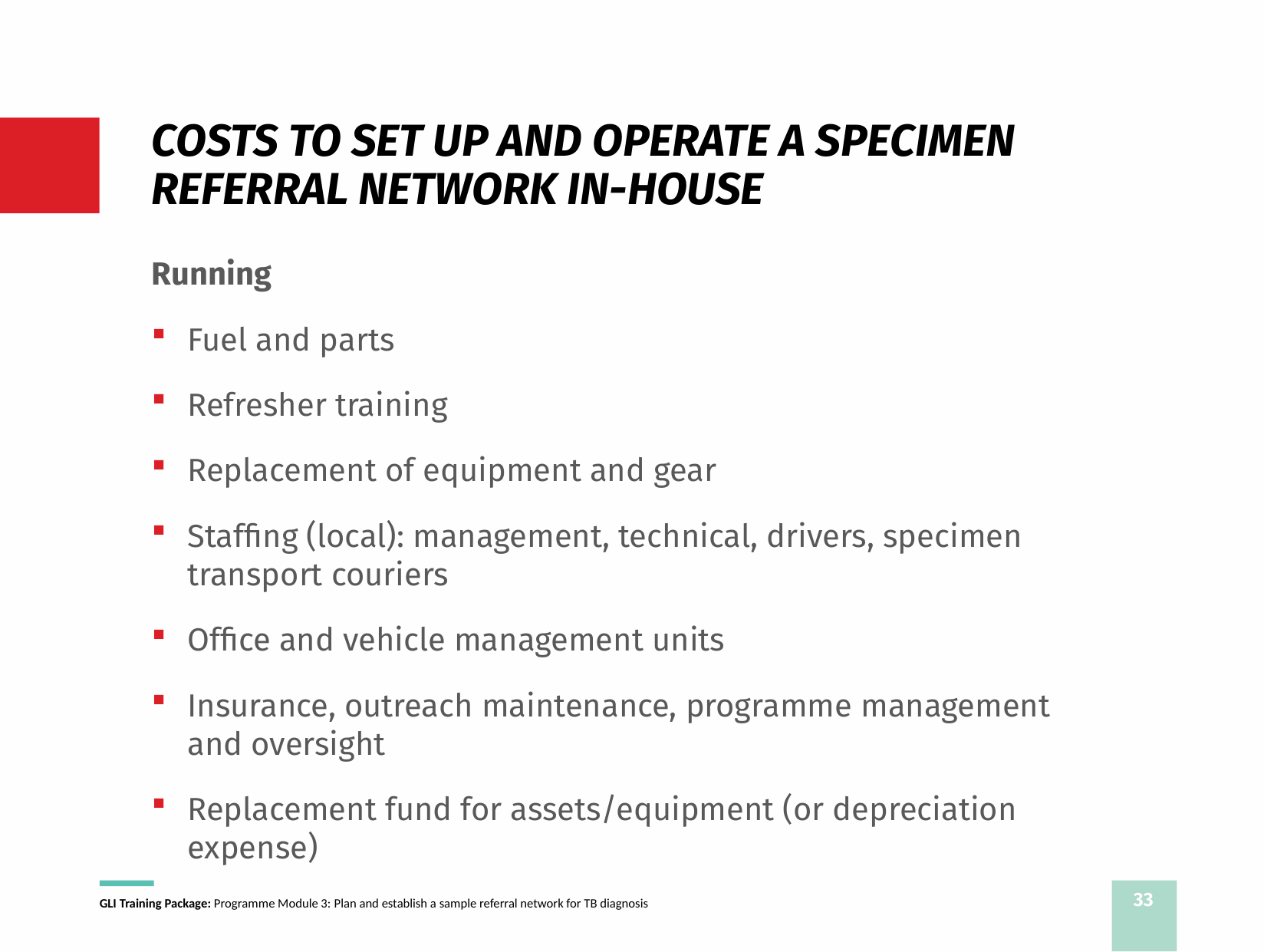

# COSTS TO SET UP AND OPERATE A SPECIMEN REFERRAL NETWORK IN-HOUSE
Running
Fuel and parts
Refresher training
Replacement of equipment and gear
Staffing (local): management, technical, drivers, specimen transport couriers
Office and vehicle management units
Insurance, outreach maintenance, programme management and oversight
Replacement fund for assets/equipment (or depreciation expense)